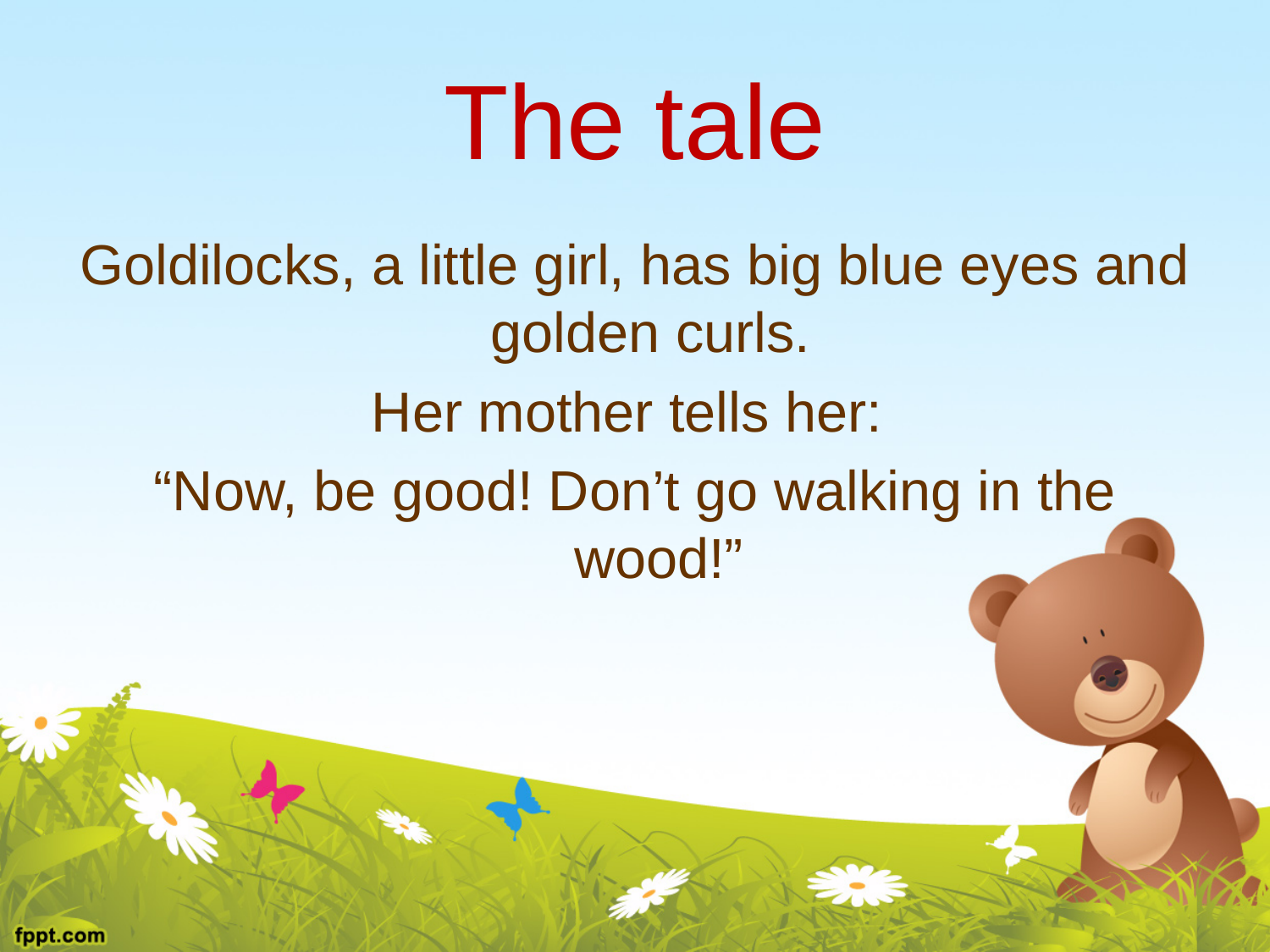

# The tale
Goldilocks, a little girl, has big blue eyes and golden curls.
Her mother tells her:
“Now, be good! Don’t go walking in the wood!”